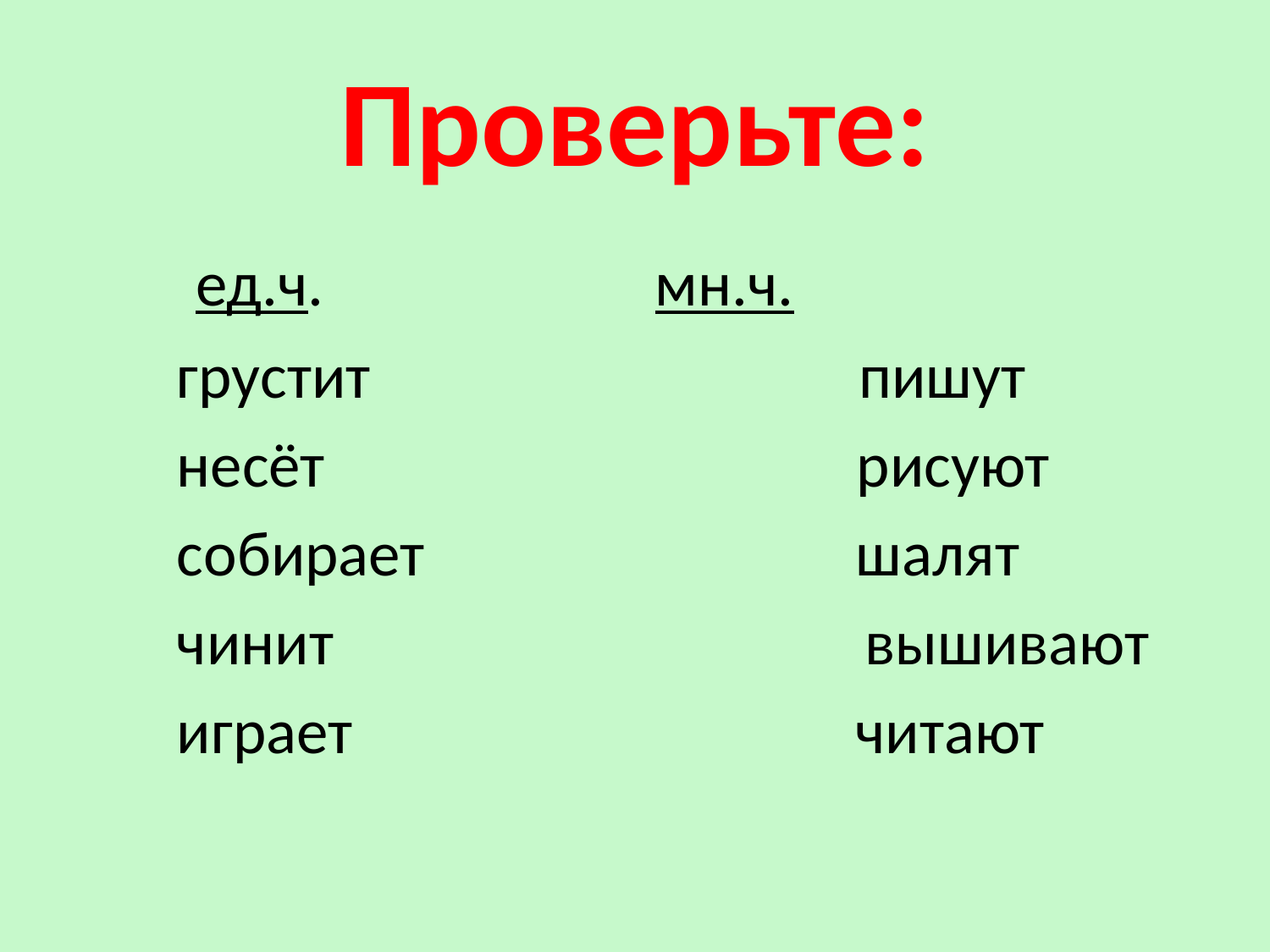

# Проверьте:
       ед.ч.                       мн.ч.
       грустит                                  пишут
       несёт                                     рисуют
       собирает                              шалят
       чинит                                     вышивают
       играет                                   читают